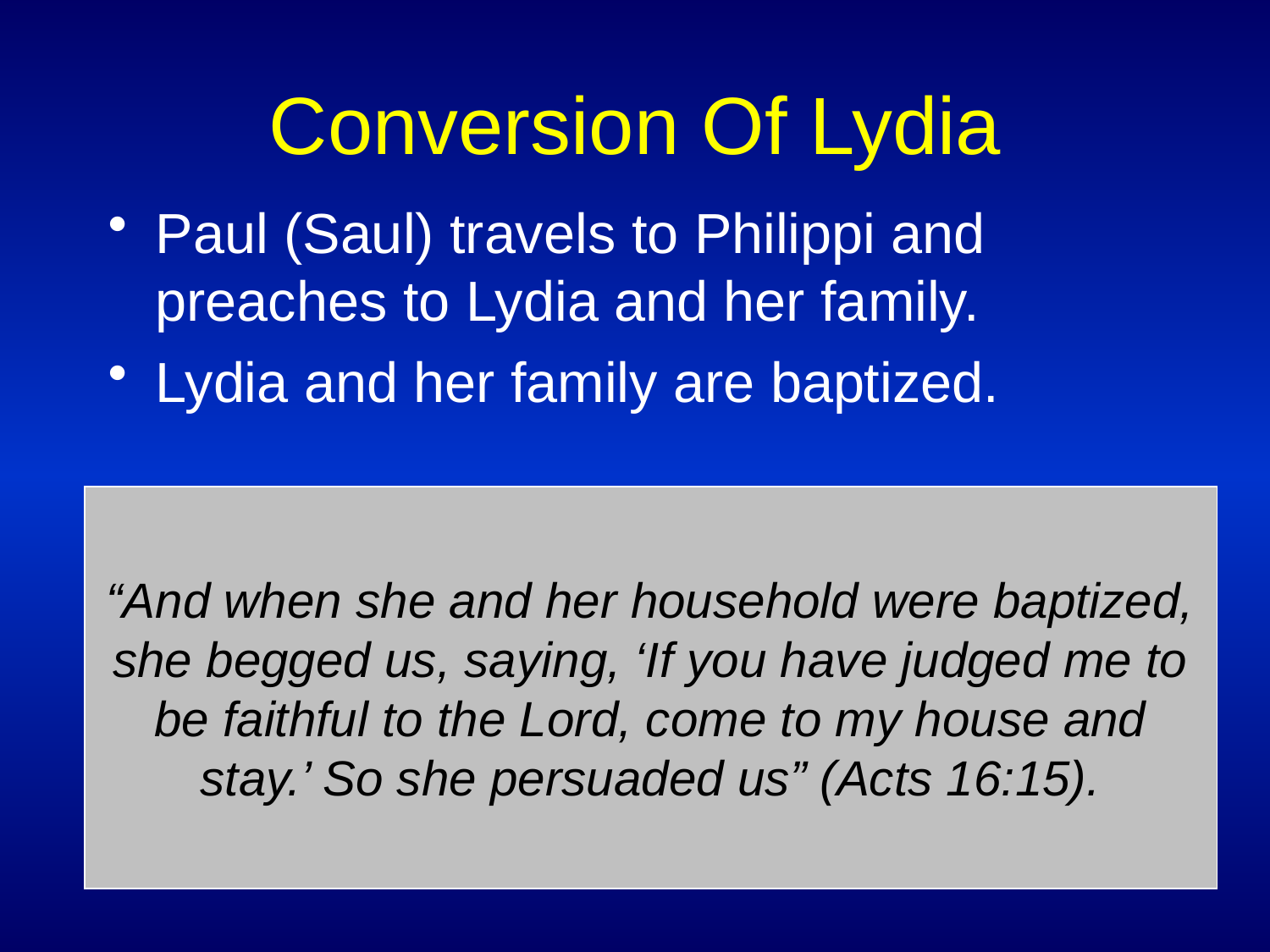

# Conversion Of Lydia
Paul (Saul) travels to Philippi and preaches to Lydia and her family.
Lydia and her family are baptized.
“And when she and her household were baptized, she begged us, saying, ‘If you have judged me to be faithful to the Lord, come to my house and stay.’ So she persuaded us” (Acts 16:15).